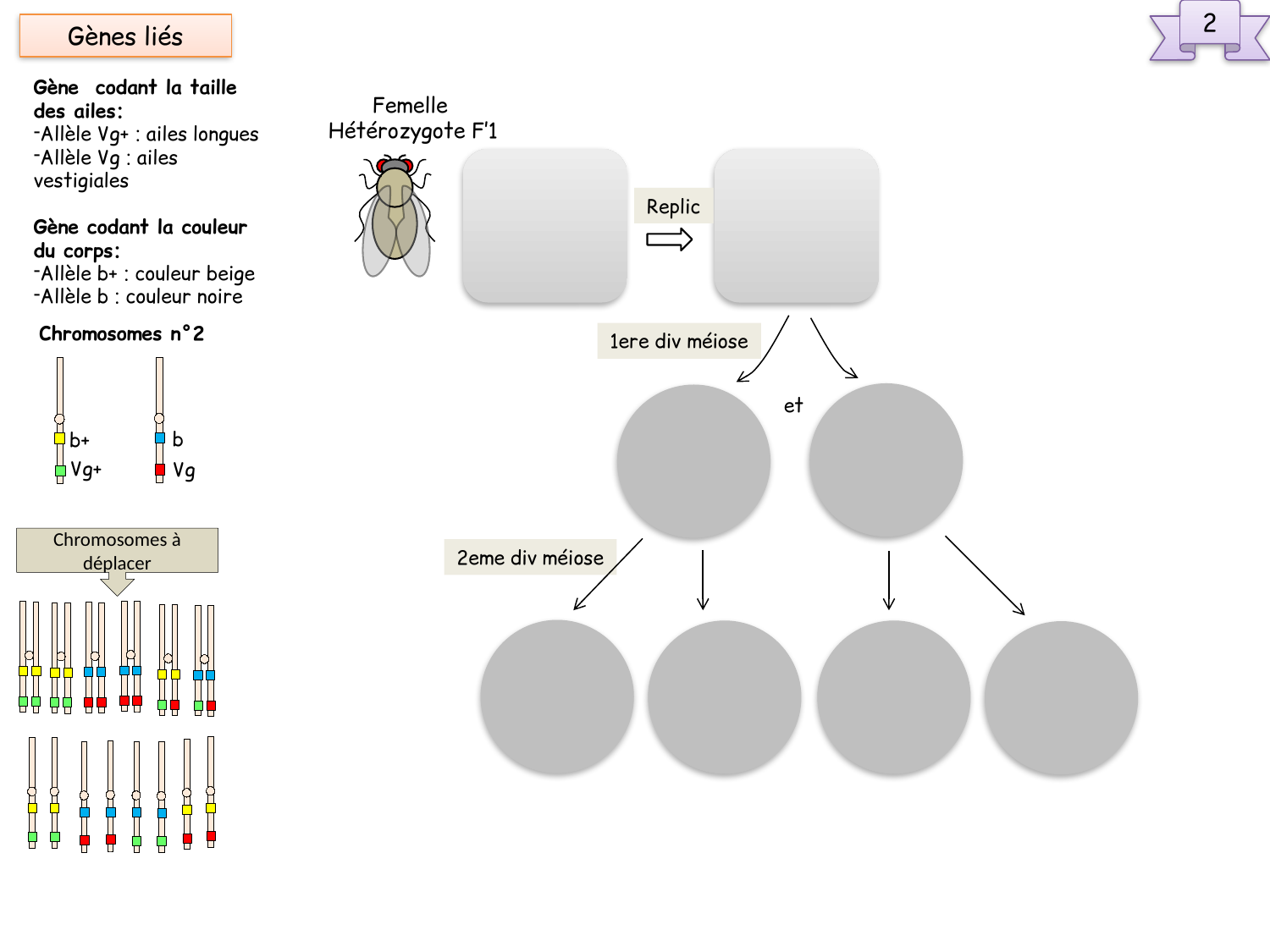

2
Gènes liés
Gène  codant la taille des ailes:
Allèle Vg+ : ailes longues
Allèle Vg : ailes vestigiales

Gène codant la couleur du corps:
Allèle b+ : couleur beige
Allèle b : couleur noire

Chromosomes n°2

b
Vg

b+
Vg+
Femelle
Hétérozygote F’1

Replic

1ere div méiose

et
2eme div méiose

Chromosomes à déplacer